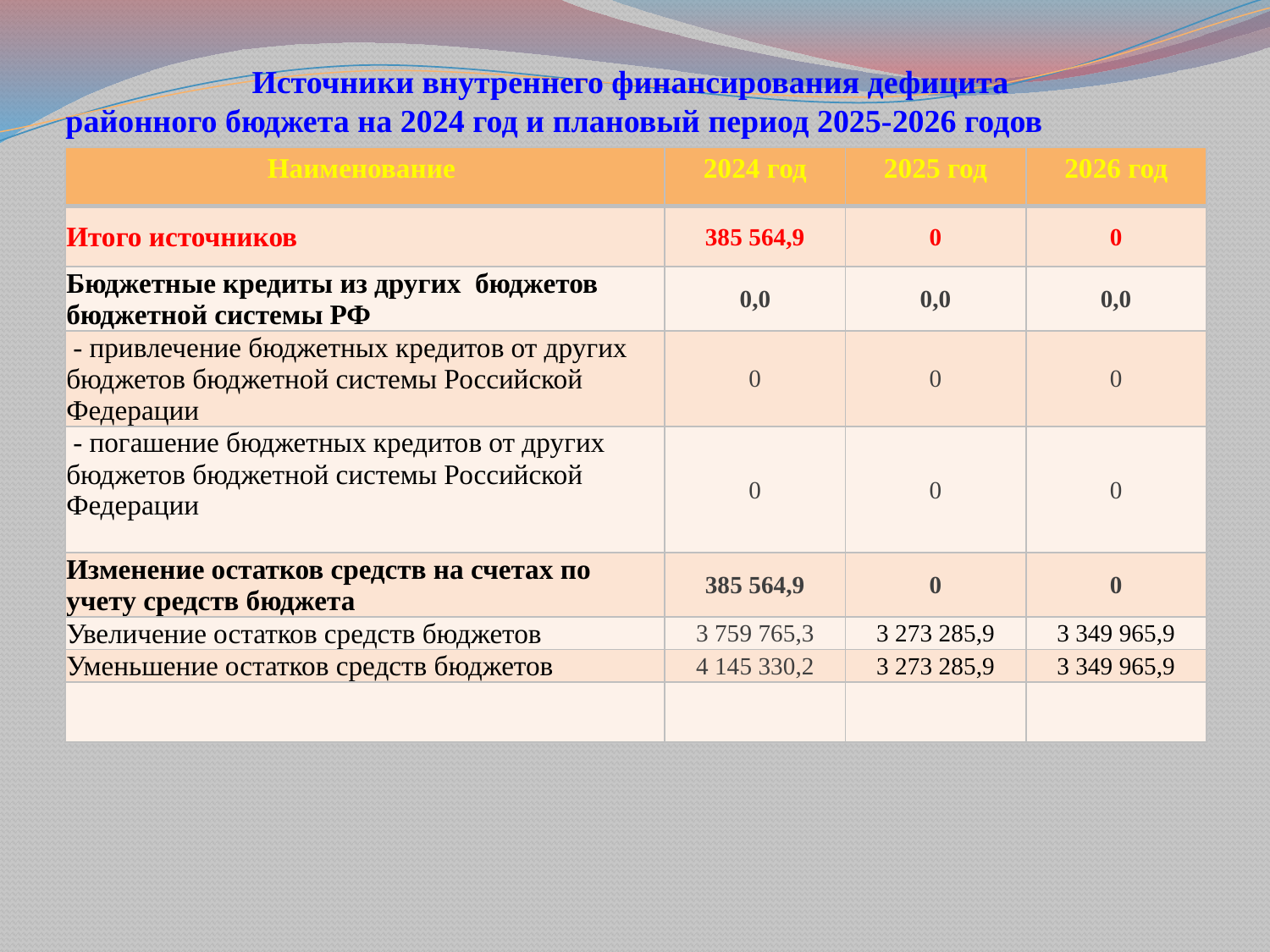

# Источники внутреннего финансирования дефицита районного бюджета на 2024 год и плановый период 2025-2026 годов
| Наименование | 2024 год | 2025 год | 2026 год |
| --- | --- | --- | --- |
| Итого источников | 385 564,9 | 0 | 0 |
| Бюджетные кредиты из других бюджетов бюджетной системы РФ | 0,0 | 0,0 | 0,0 |
| - привлечение бюджетных кредитов от других бюджетов бюджетной системы Российской Федерации | 0 | 0 | 0 |
| - погашение бюджетных кредитов от других бюджетов бюджетной системы Российской Федерации | 0 | 0 | 0 |
| Изменение остатков средств на счетах по учету средств бюджета | 385 564,9 | 0 | 0 |
| Увеличение остатков средств бюджетов | 3 759 765,3 | 3 273 285,9 | 3 349 965,9 |
| Уменьшение остатков средств бюджетов | 4 145 330,2 | 3 273 285,9 | 3 349 965,9 |
|  |  |  |  |